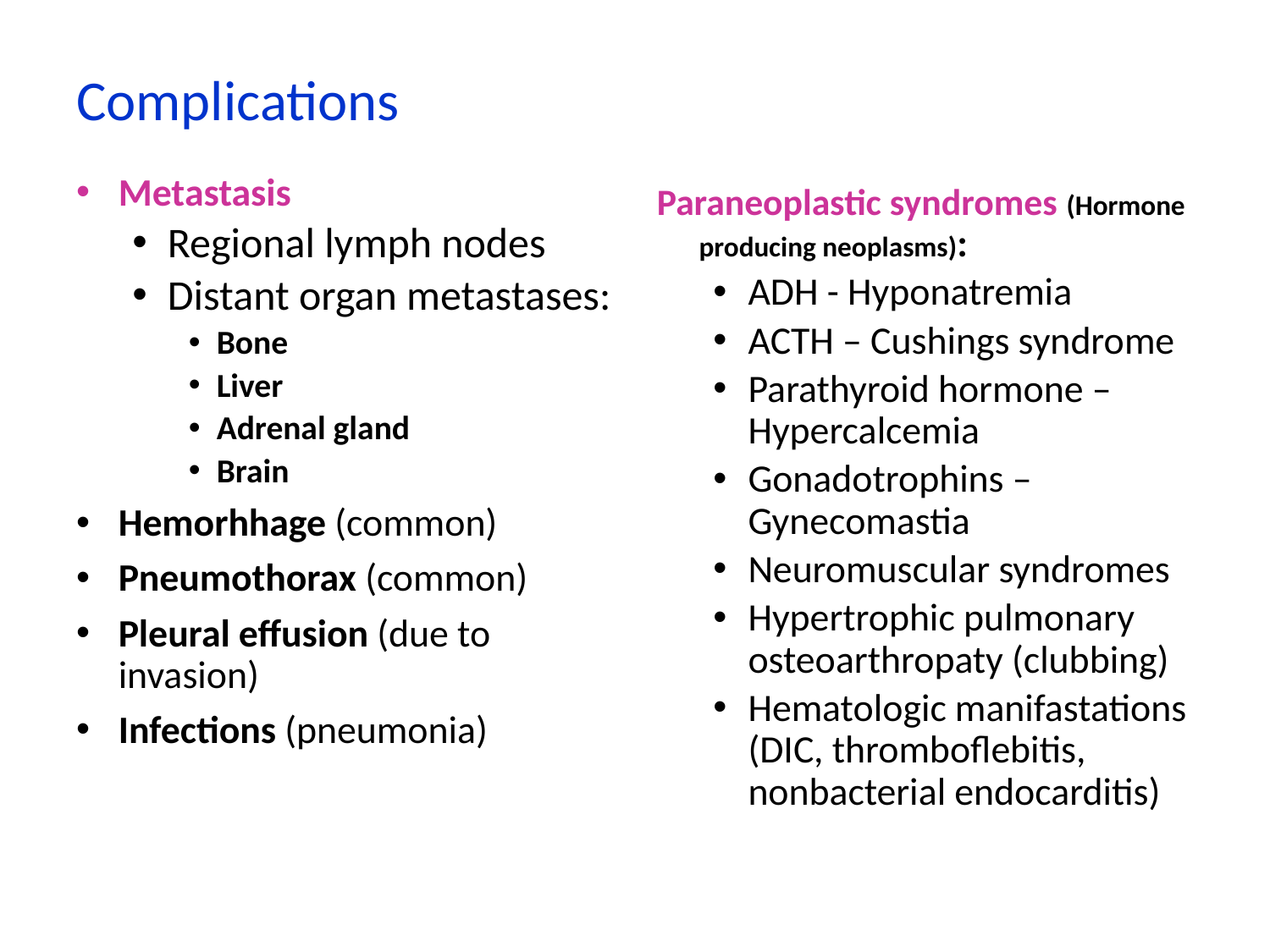

# Complications
Metastasis
Regional lymph nodes
Distant organ metastases:
Bone
Liver
Adrenal gland
Brain
Hemorhhage (common)
Pneumothorax (common)
Pleural effusion (due to invasion)
Infections (pneumonia)
Paraneoplastic syndromes (Hormone producing neoplasms):
ADH - Hyponatremia
ACTH – Cushings syndrome
Parathyroid hormone – Hypercalcemia
Gonadotrophins – Gynecomastia
Neuromuscular syndromes
Hypertrophic pulmonary osteoarthropaty (clubbing)
Hematologic manifastations (DIC, thromboflebitis, nonbacterial endocarditis)